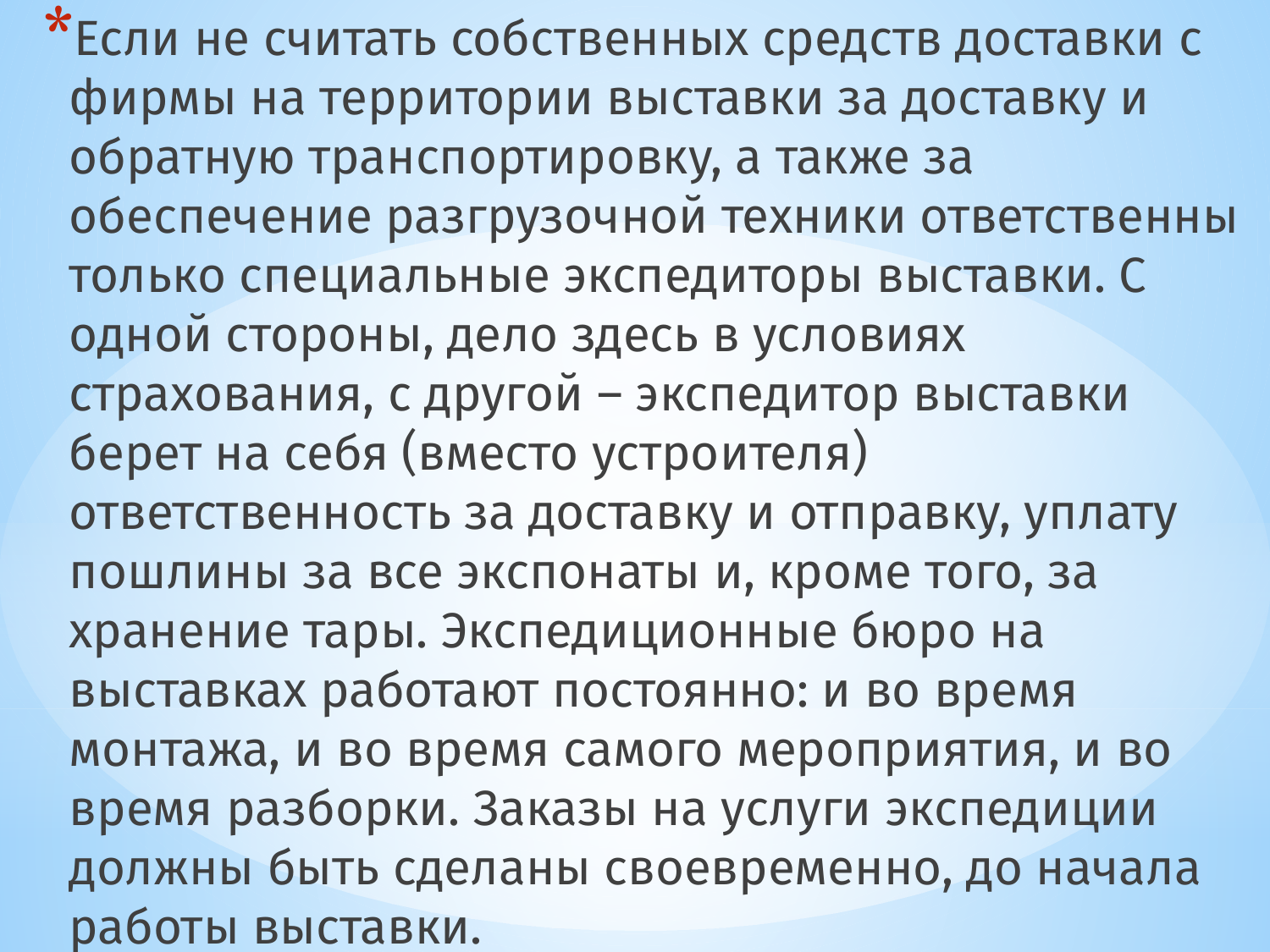

Если не считать собственных средств доставки с фирмы на территории выставки за доставку и обратную транспортировку, а также за обеспечение разгрузочной техники ответственны только специальные экспедиторы выставки. С одной стороны, дело здесь в условиях страхования, с другой – экспедитор выставки берет на себя (вместо устроителя) ответственность за доставку и отправку, уплату пошлины за все экспонаты и, кроме того, за хранение тары. Экспедиционные бюро на выставках работают постоянно: и во время монтажа, и во время самого мероприятия, и во время разборки. Заказы на услуги экспедиции должны быть сделаны своевременно, до начала работы выставки.

#